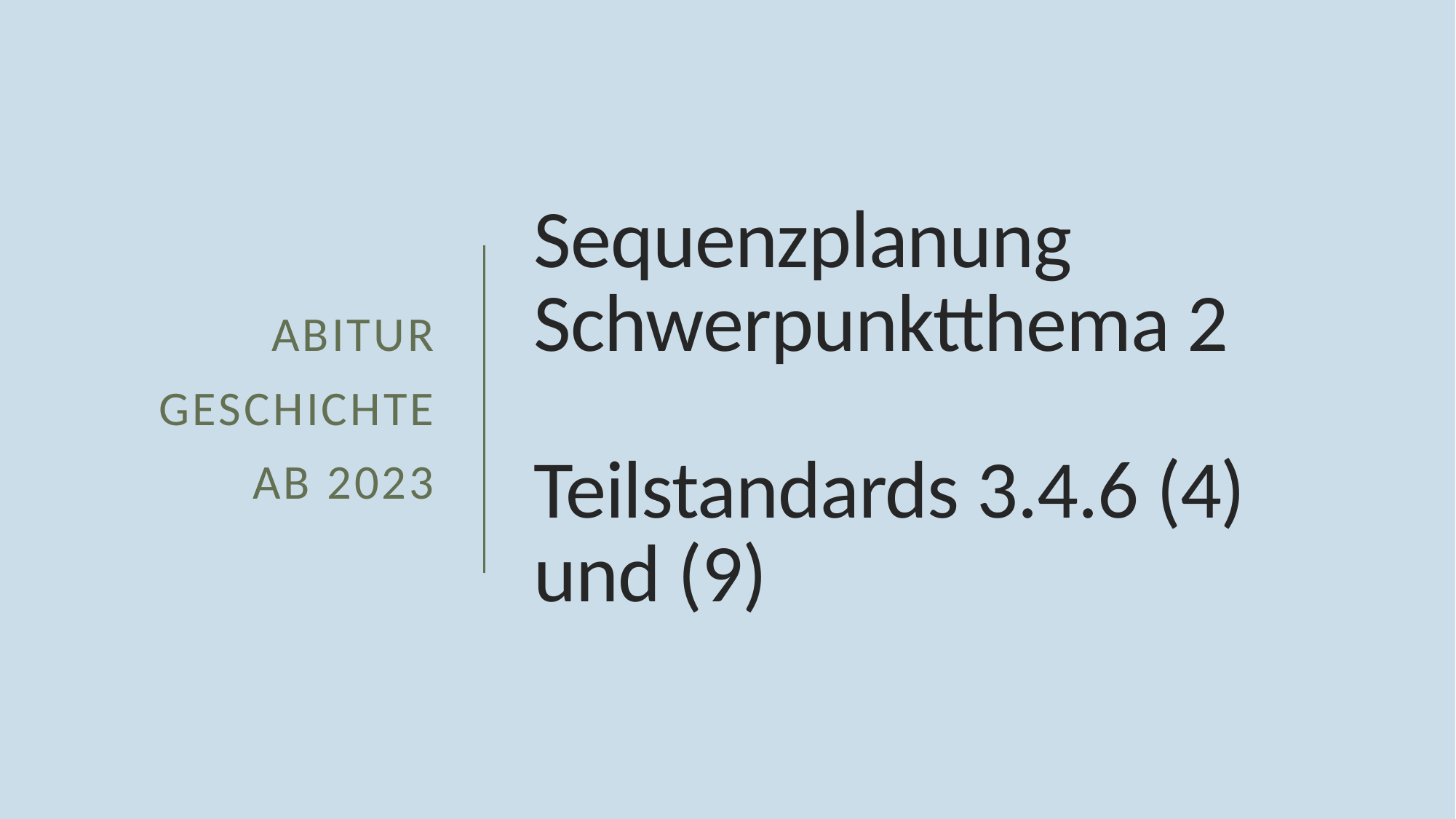

Abitur
 Geschichte
Ab 2023
# Sequenzplanung Schwerpunktthema 2 Teilstandards 3.4.6 (4) und (9)